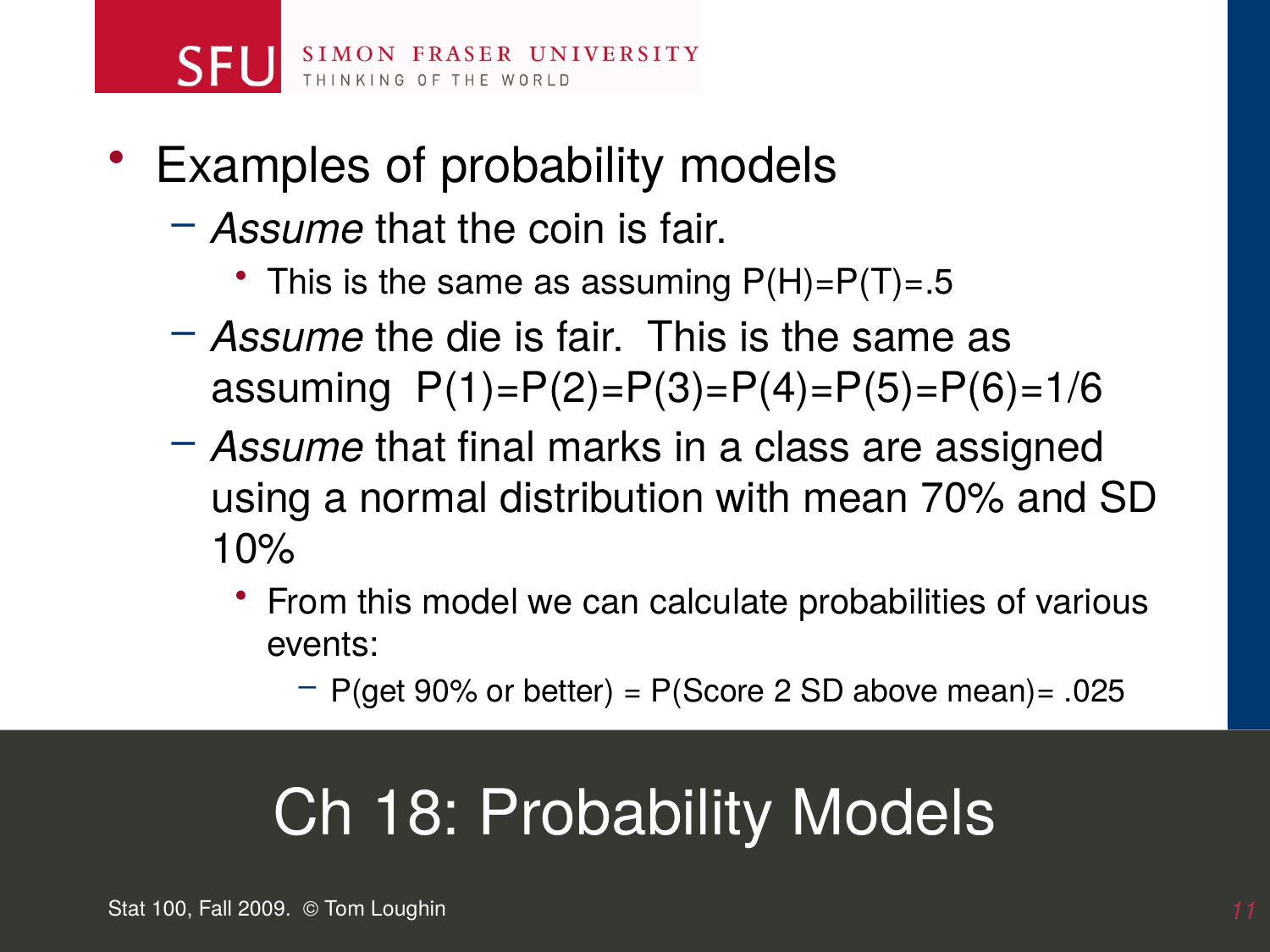

Examples of probability models
Assume that the coin is fair.
This is the same as assuming P(H)=P(T)=.5
Assume the die is fair.  This is the same as assuming  P(1)=P(2)=P(3)=P(4)=P(5)=P(6)=1/6
Assume that final marks in a class are assigned using a normal distribution with mean 70% and SD 10%
From this model we can calculate probabilities of various events:
P(get 90% or better) = P(Score 2 SD above mean)= .025

# Ch 18: Probability Models
Stat 100, Fall 2009.  © Tom Loughin
11